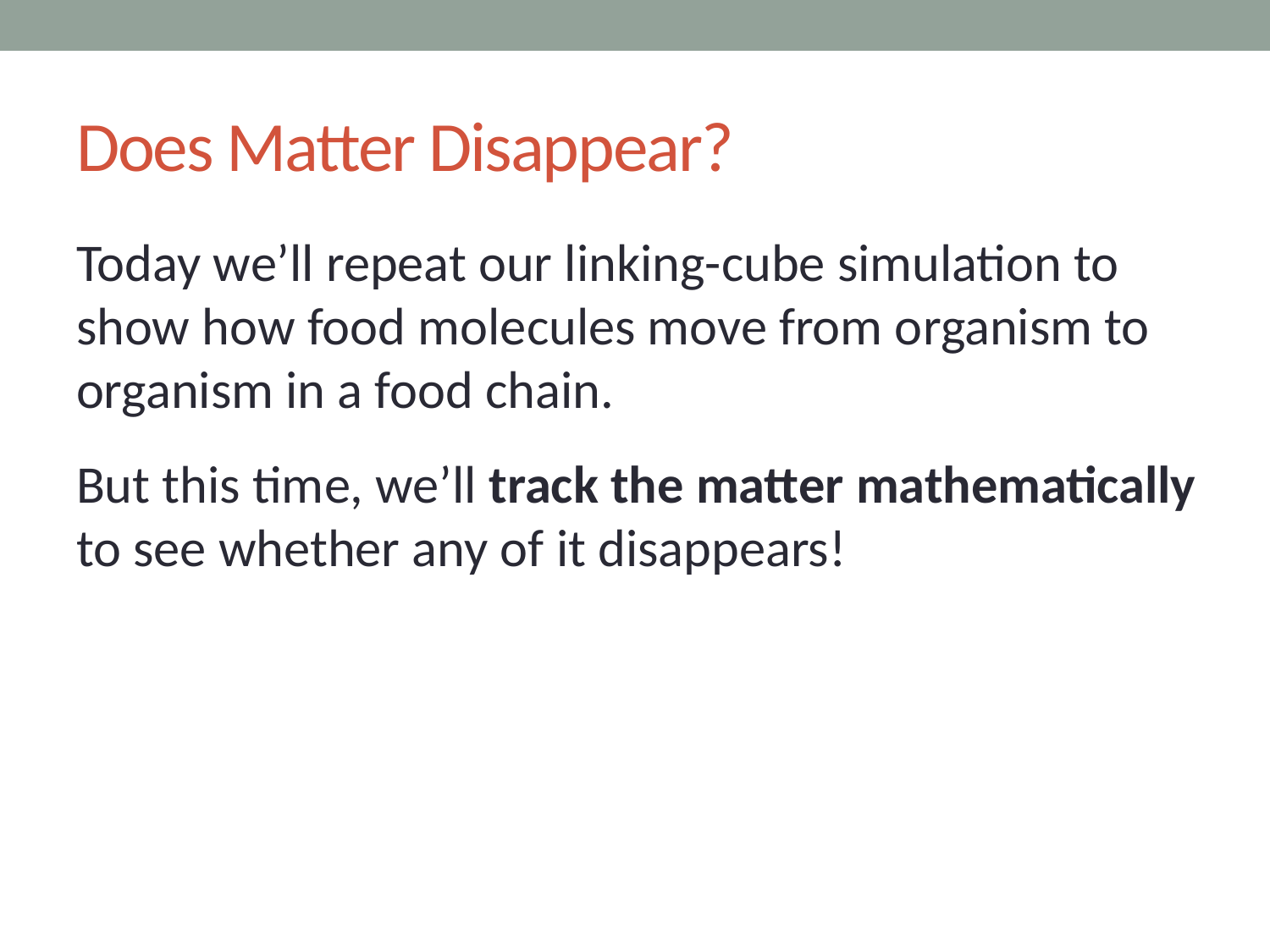

# Does Matter Disappear?
Today we’ll repeat our linking-cube simulation to show how food molecules move from organism to organism in a food chain.
But this time, we’ll track the matter mathematically to see whether any of it disappears!